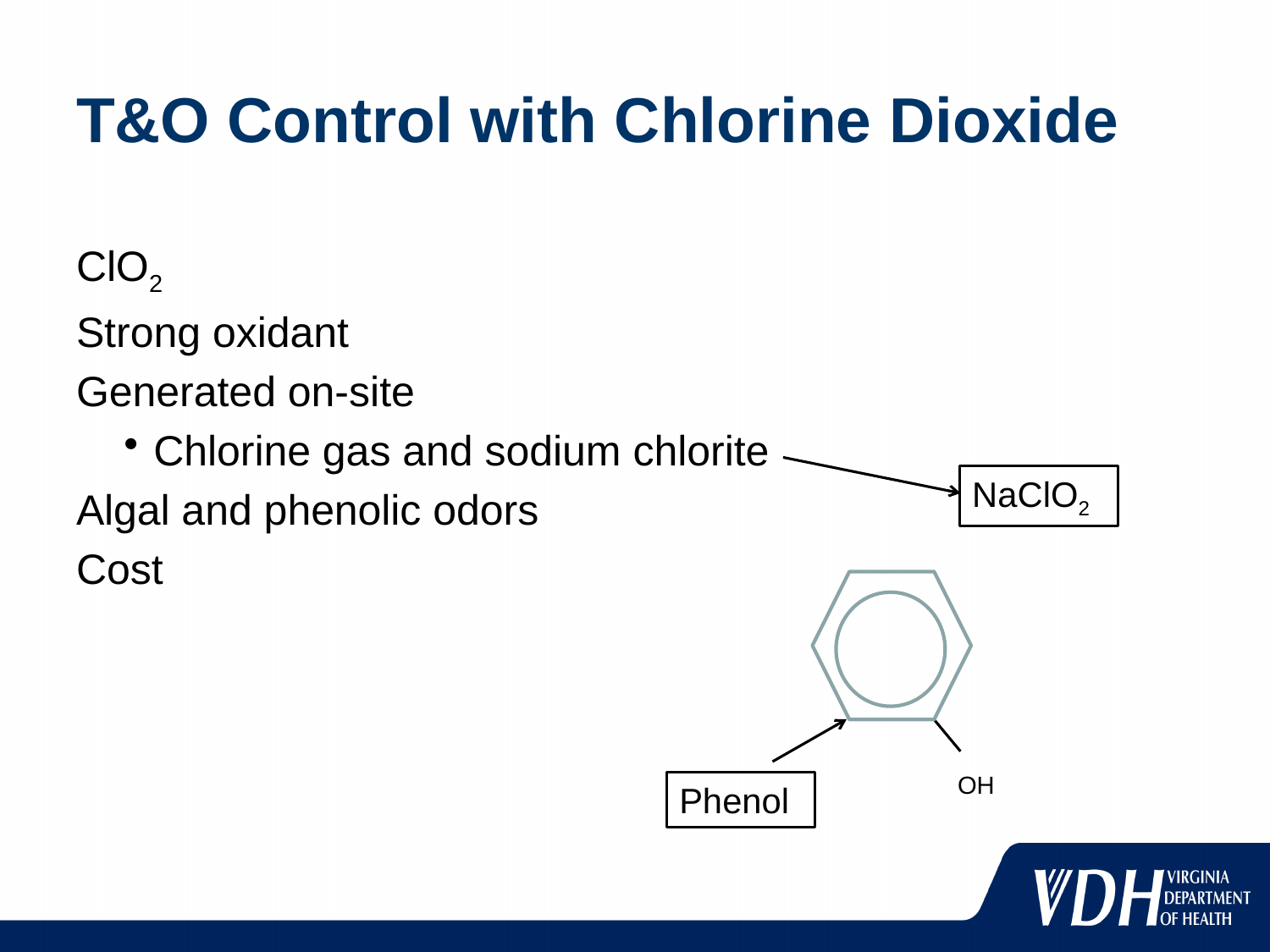

# T&O Control with Chlorine Dioxide
ClO2
Strong oxidant
Generated on-site
Chlorine gas and sodium chlorite
Algal and phenolic odors
Cost

NaClO2

OH
Phenol